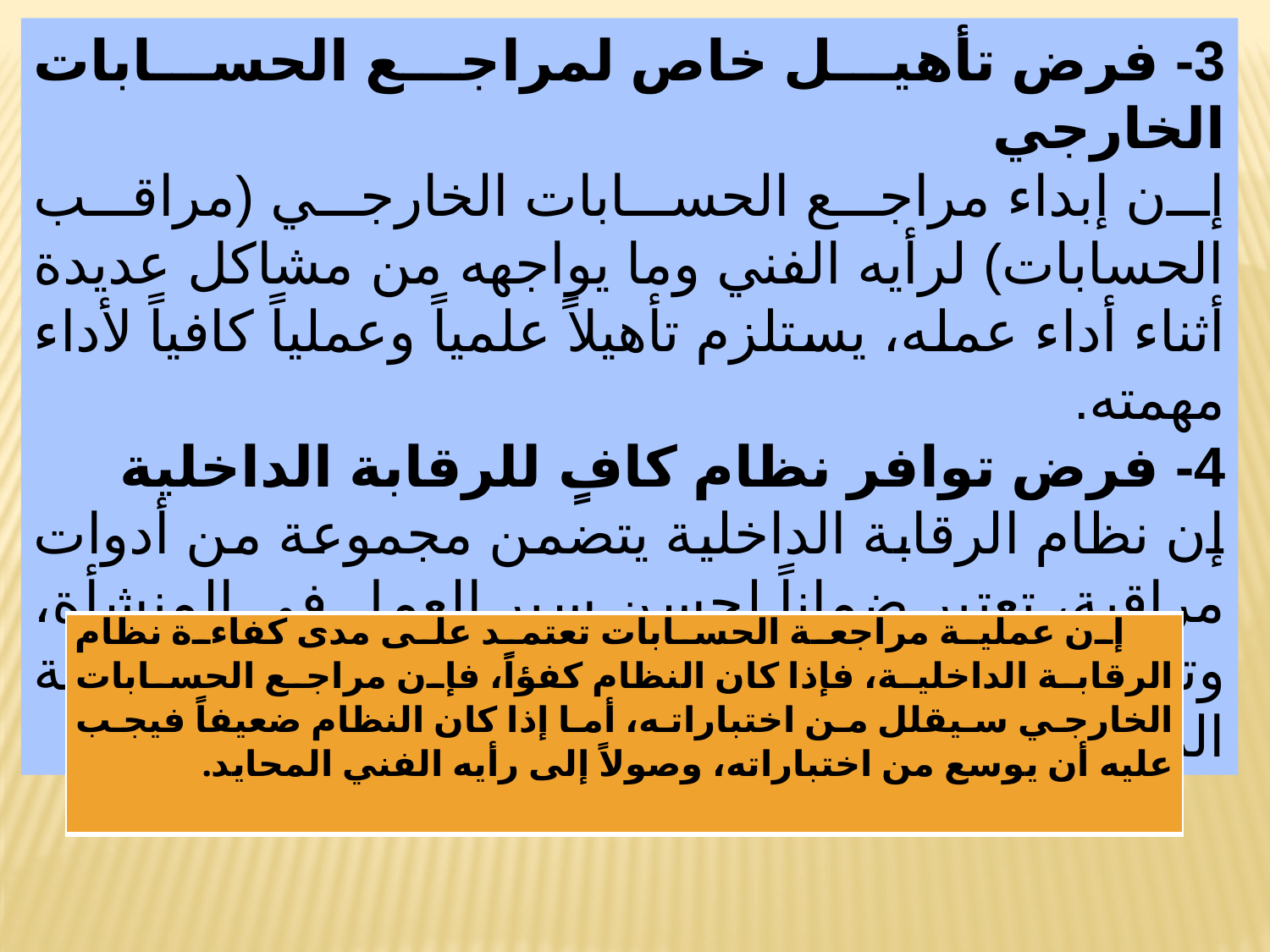

3- فرض تأهيل خاص لمراجع الحسابات الخارجي
إن إبداء مراجع الحسابات الخارجي (مراقب الحسابات) لرأيه الفني وما يواجهه من مشاكل عديدة أثناء أداء عمله، يستلزم تأهيلاً علمياً وعملياً كافياً لأداء مهمته.
4- فرض توافر نظام كافٍ للرقابة الداخلية
إن نظام الرقابة الداخلية يتضمن مجموعة من أدوات مراقبة، تعتبر ضماناً لحسن سير العمل في المنشأة، وتشمل الرقابة الداخلية الرقابة الإدارية، والرقابة المحاسبية والضبط الداخلي.
| إن عملية مراجعة الحسابات تعتمد على مدى كفاءة نظام الرقابة الداخلية، فإذا كان النظام كفؤاًً، فإن مراجع الحسابات الخارجي سيقلل من اختباراته، أما إذا كان النظام ضعيفاً فيجب عليه أن يوسع من اختباراته، وصولاً إلى رأيه الفني المحايد. |
| --- |